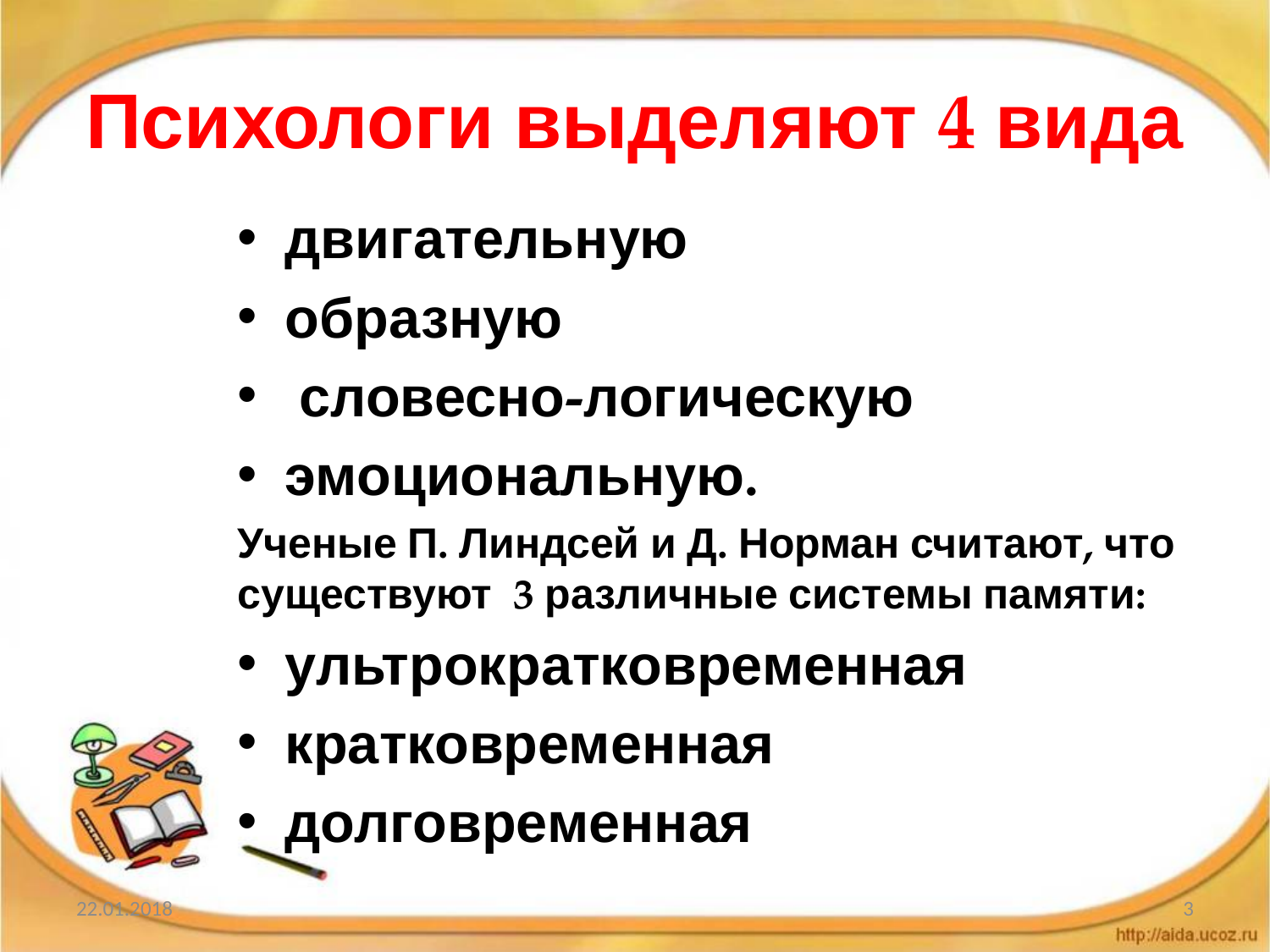

# Психологи выделяют 4 вида
двигательную
образную
 словесно-логическую
эмоциональную.
Ученые П. Линдсей и Д. Норман считают, что существуют  3 различные системы памяти:
ультрократковременная
кратковременная
долговременная

22.01.2018
3